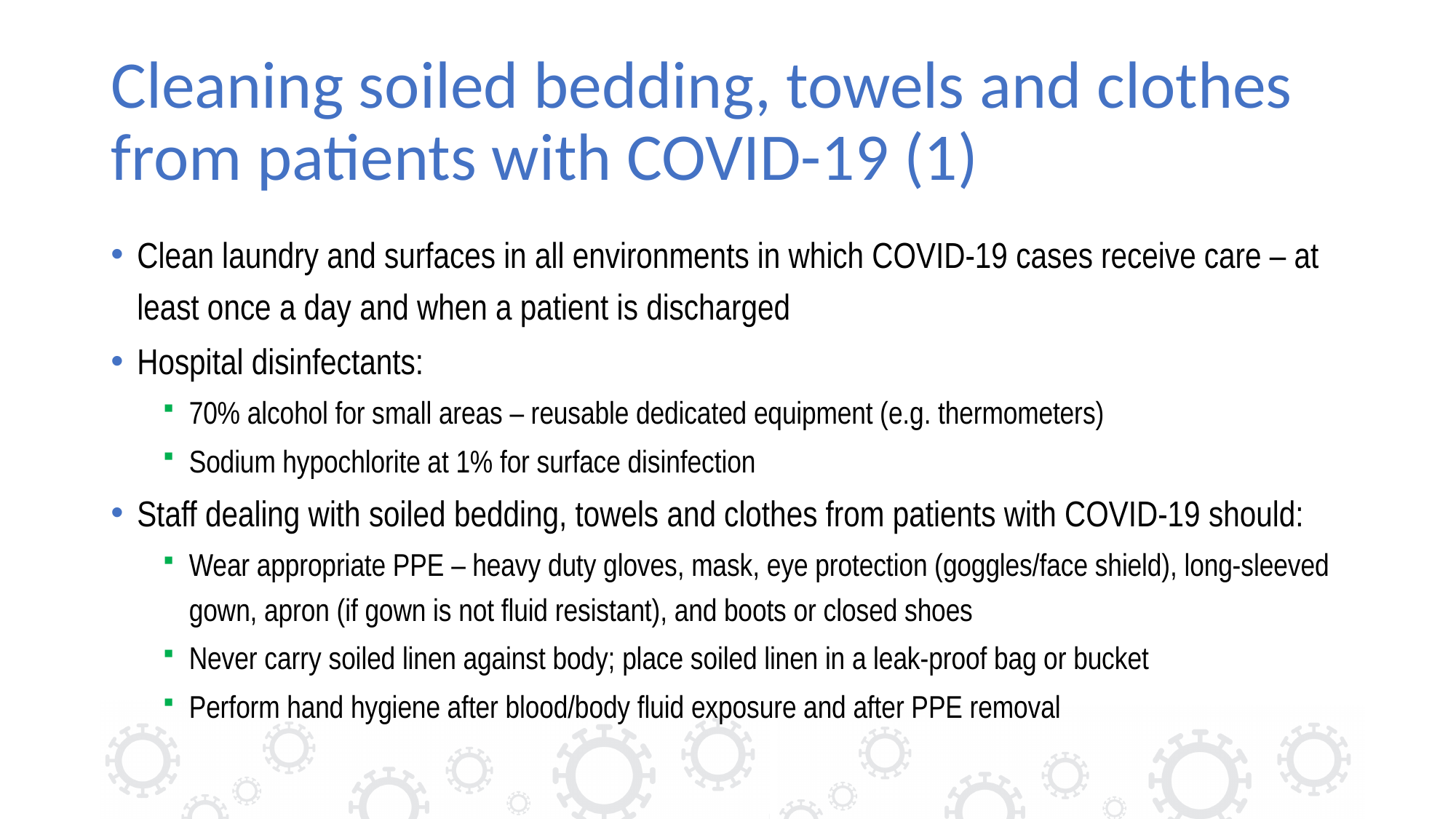

# Cleaning soiled bedding, towels and clothes from patients with COVID-19 (1)
Clean laundry and surfaces in all environments in which COVID-19 cases receive care – at least once a day and when a patient is discharged
Hospital disinfectants:
70% alcohol for small areas – reusable dedicated equipment (e.g. thermometers)
Sodium hypochlorite at 1% for surface disinfection
Staff dealing with soiled bedding, towels and clothes from patients with COVID-19 should:
Wear appropriate PPE – heavy duty gloves, mask, eye protection (goggles/face shield), long-sleeved gown, apron (if gown is not fluid resistant), and boots or closed shoes
Never carry soiled linen against body; place soiled linen in a leak-proof bag or bucket
Perform hand hygiene after blood/body fluid exposure and after PPE removal